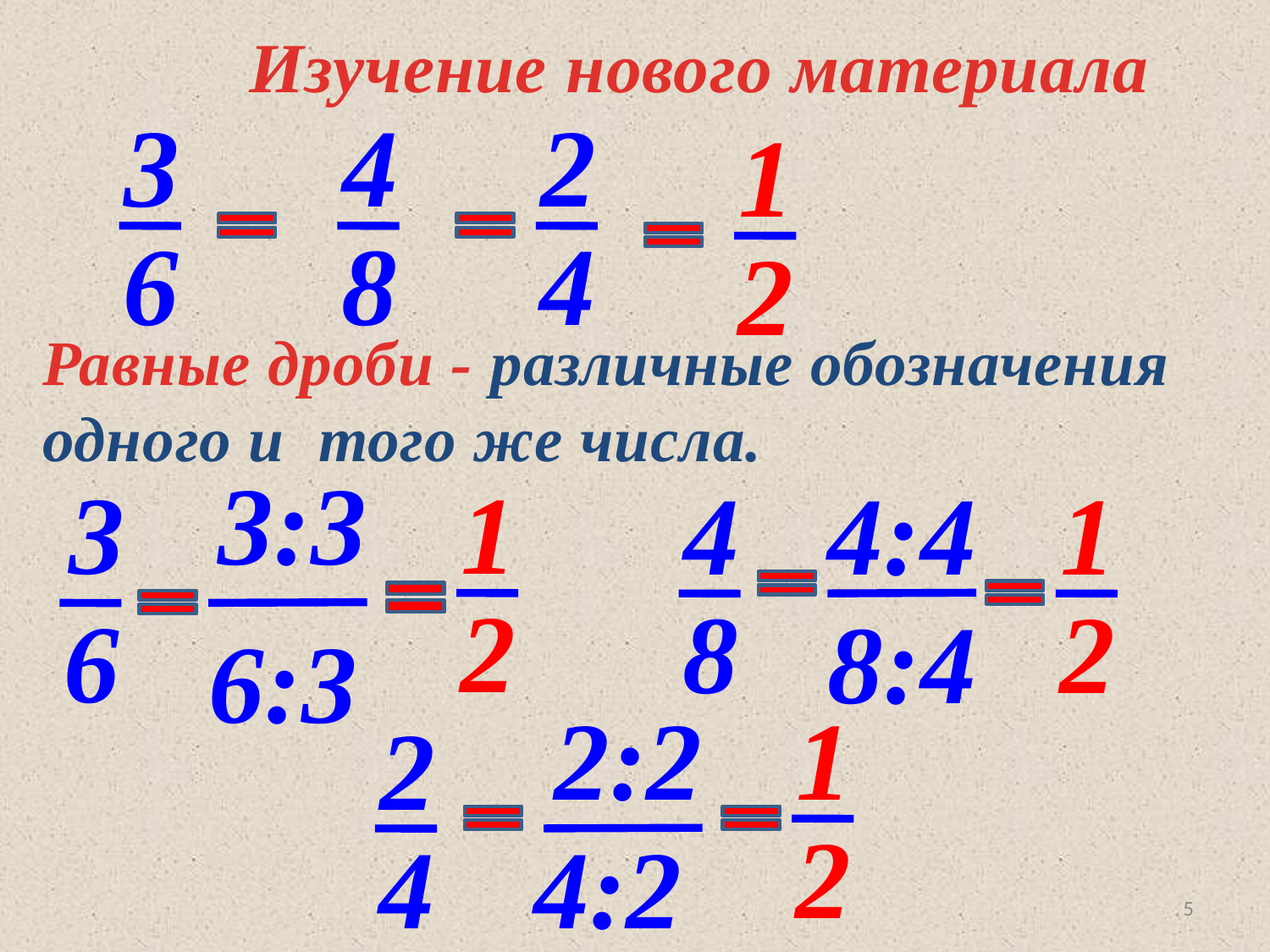

Изучение нового материала
3
6

4
8

2
4

1
2

Равные дроби - различные обозначения одного и  того же числа.
3:3

6:3
3
6

1
2

4
8

4:4

8:4
1
2

2:2
4:2

1
2

2
4

5